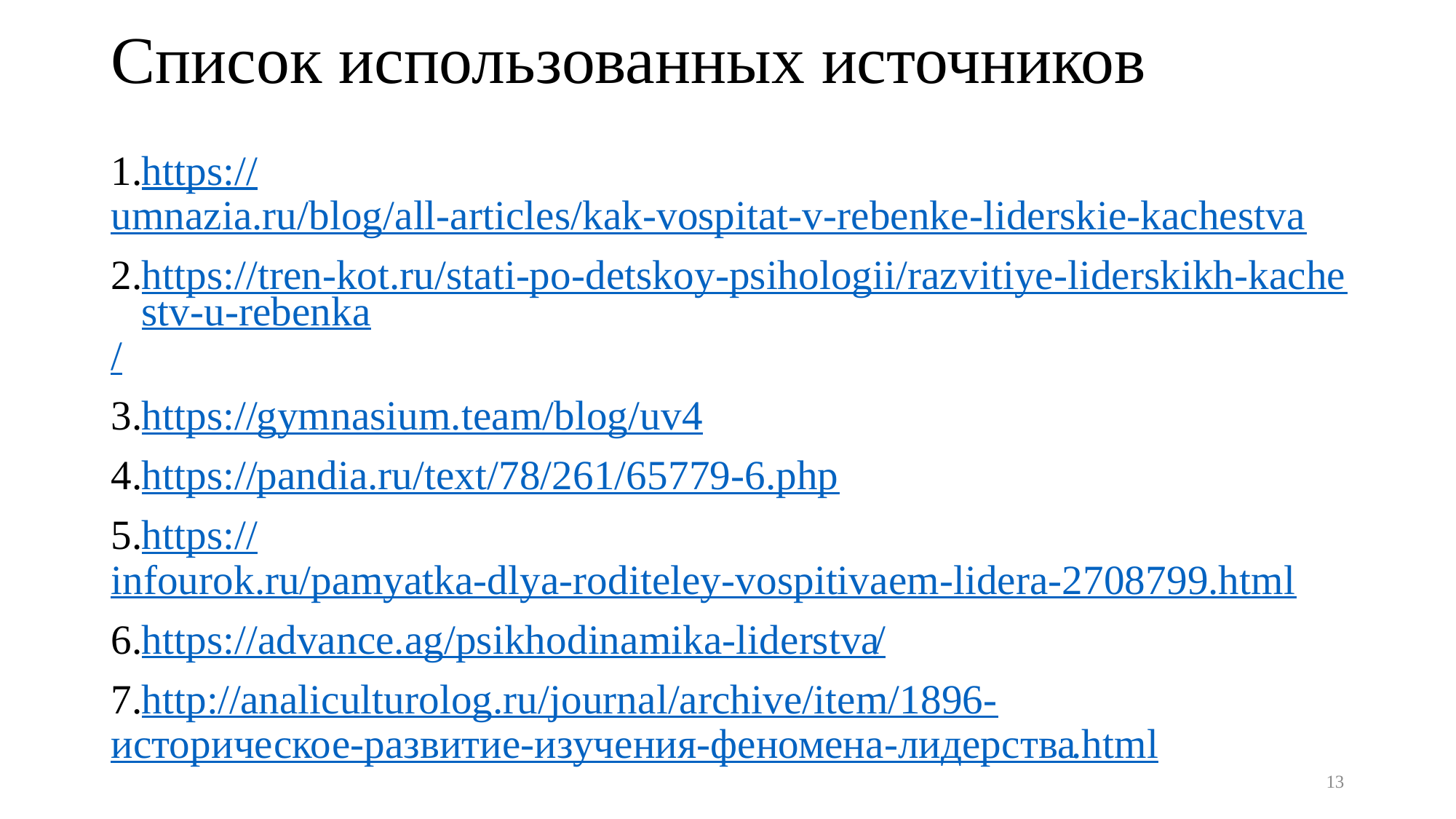

# Список использованных источников
https://umnazia.ru/blog/all-articles/kak-vospitat-v-rebenke-liderskie-kachestva
https://tren-kot.ru/stati-po-detskoy-psihologii/razvitiye-liderskikh-kachestv-u-rebenka/
https://gymnasium.team/blog/uv4
https://pandia.ru/text/78/261/65779-6.php
https://infourok.ru/pamyatka-dlya-roditeley-vospitivaem-lidera-2708799.html
https://advance.ag/psikhodinamika-liderstva/
http://analiculturolog.ru/journal/archive/item/1896-историческое-развитие-изучения-феномена-лидерства.html

13